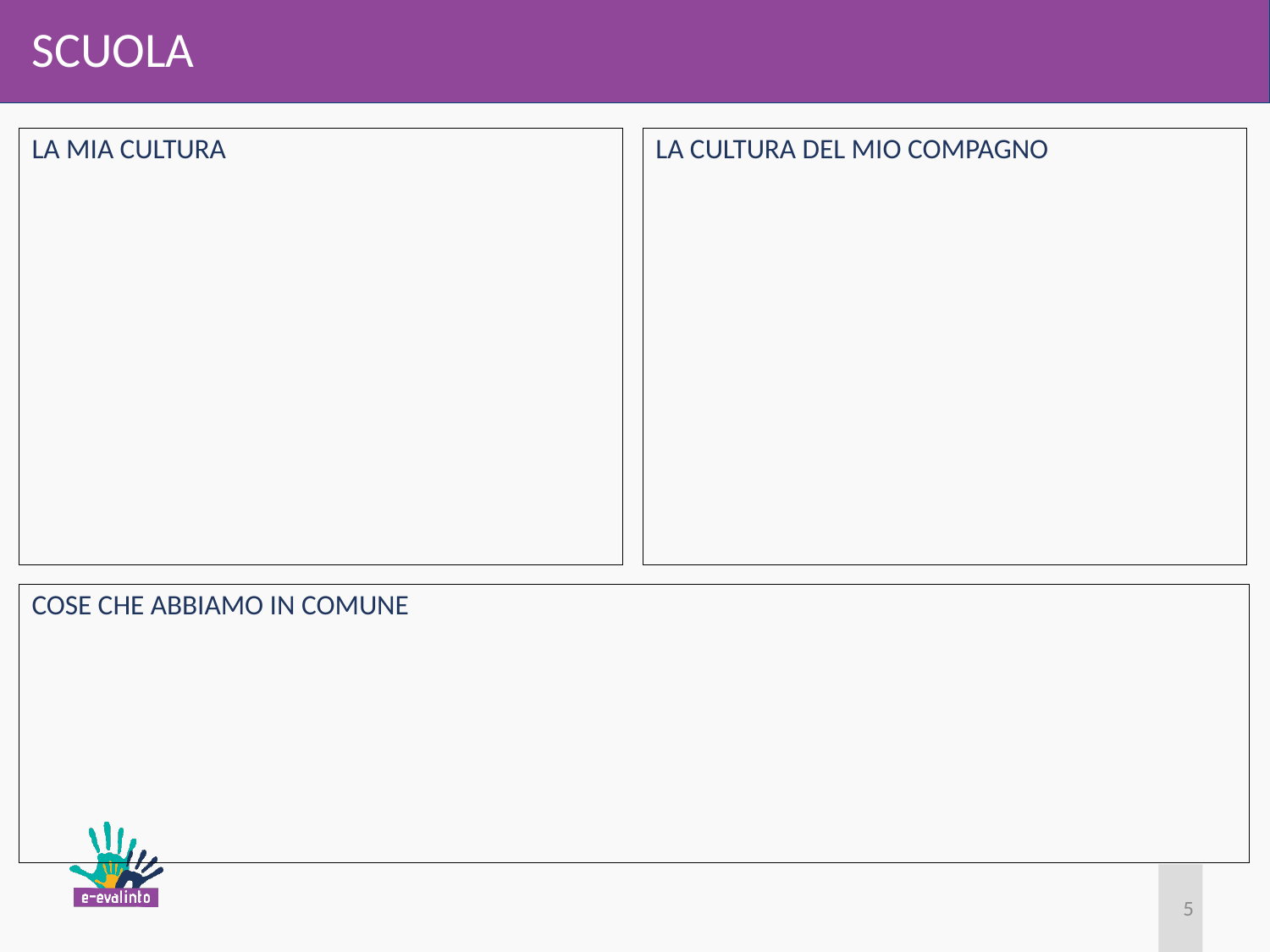

# SCUOLA
LA MIA CULTURA
LA CULTURA DEL MIO COMPAGNO
COSE CHE ABBIAMO IN COMUNE
5